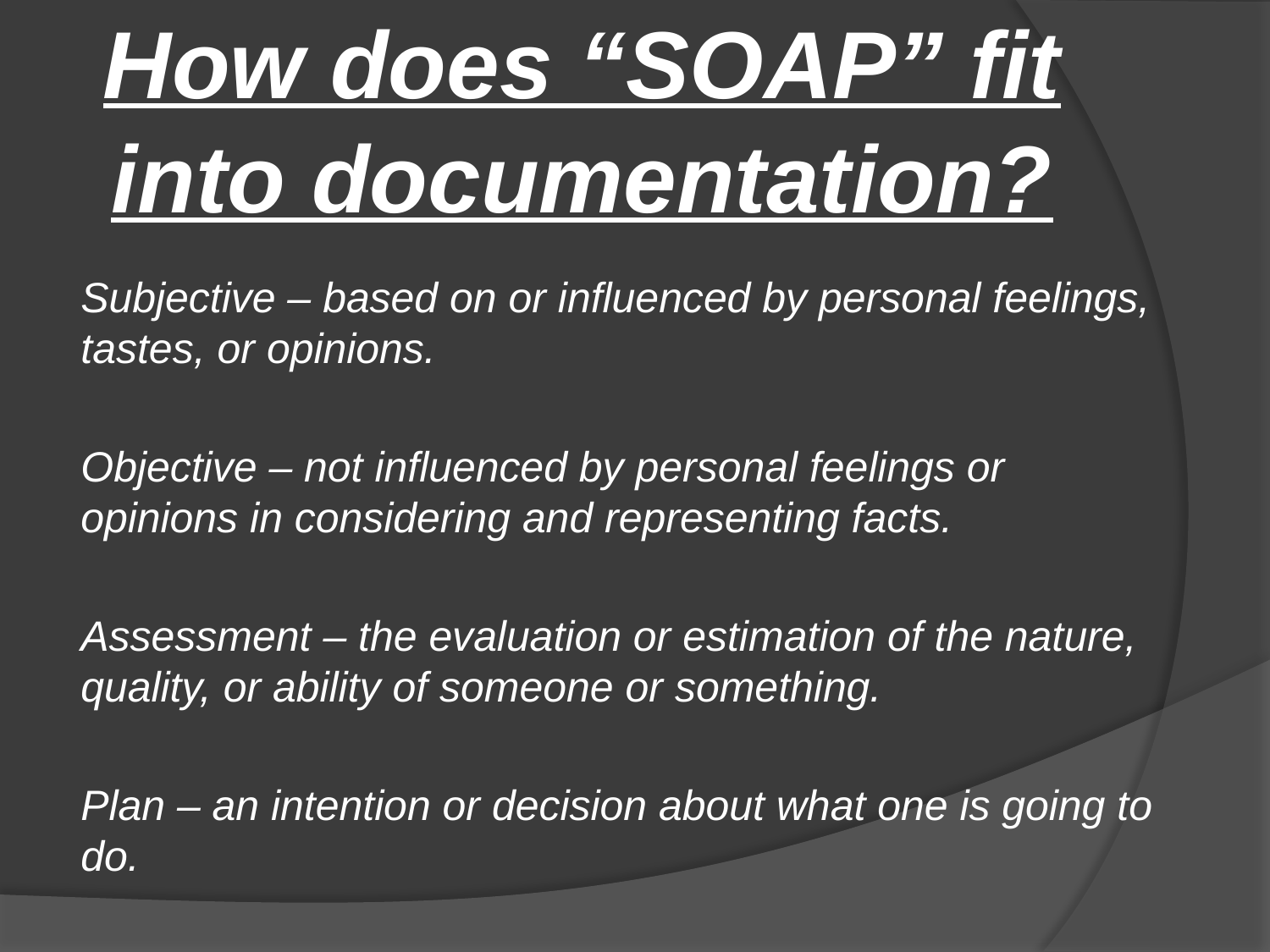

# How does “SOAP” fit into documentation?
Subjective – based on or influenced by personal feelings, tastes, or opinions.

Objective – not influenced by personal feelings or opinions in considering and representing facts.

Assessment – the evaluation or estimation of the nature, quality, or ability of someone or something.

Plan – an intention or decision about what one is going to do.